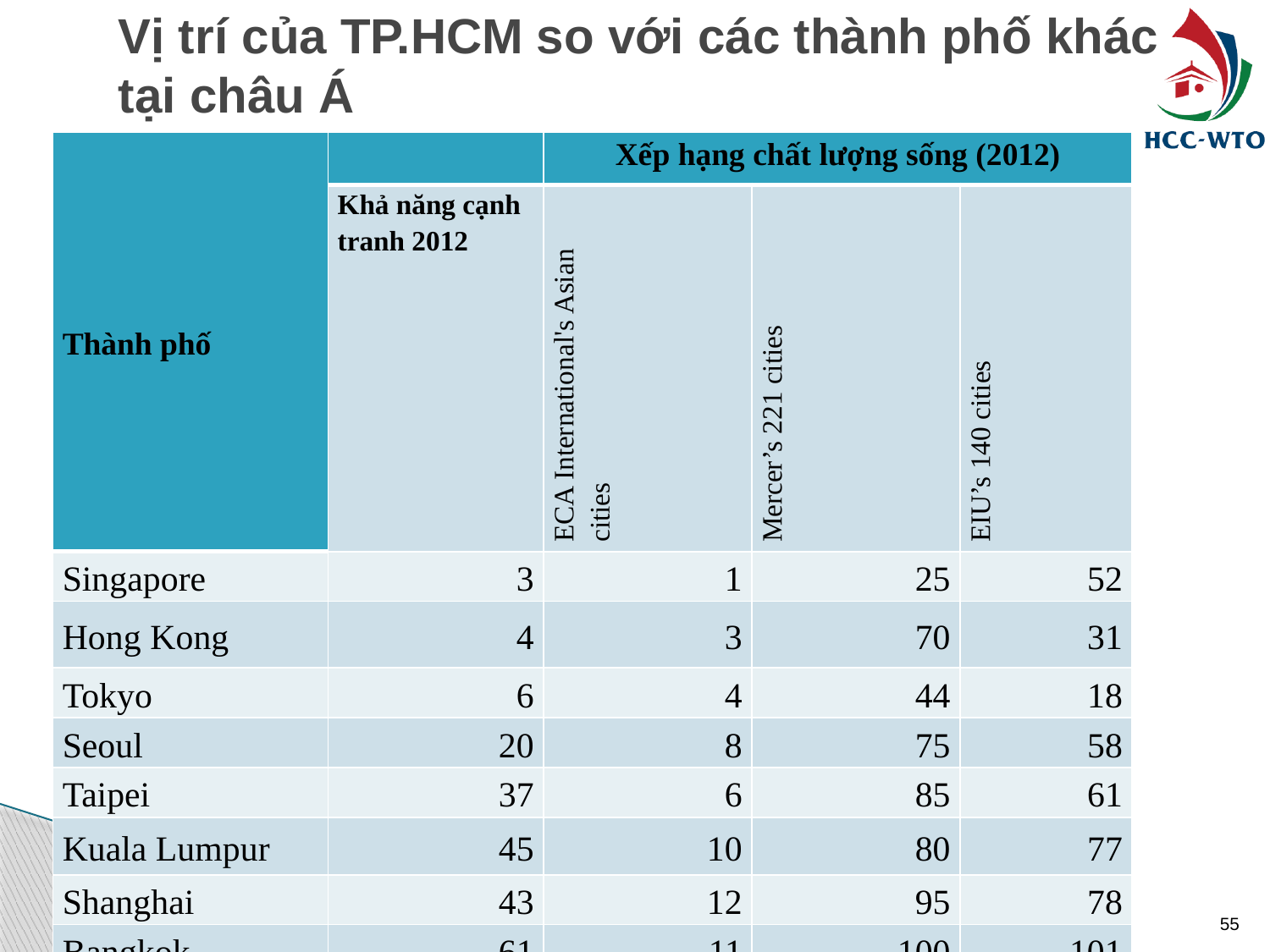

# Vị trí của TP.HCM so với các thành phố khác tại châu Á
| Thành phố |  | Xếp hạng chất lượng sống (2012) |  |  |
| --- | --- | --- | --- | --- |
|  | Khả năng cạnh tranh 2012 | ECA International's Asian cities | Mercer’s 221 cities | EIU’s 140 cities |
| Singapore | 3 | 1 | 25 | 52 |
| Hong Kong | 4 | 3 | 70 | 31 |
| Tokyo | 6 | 4 | 44 | 18 |
| Seoul | 20 | 8 | 75 | 58 |
| Taipei | 37 | 6 | 85 | 61 |
| Kuala Lumpur | 45 | 10 | 80 | 77 |
| Shanghai | 43 | 12 | 95 | 78 |
| Bangkok | 61 | 11 | 100 | 101 |
| Mumbai | 70 | 33 | 144 | 116 |
| Manila | 85 | 28 | 120 | 105 |
| Jakarta | 81 | 38 | 131 | 118 |
| Hanoi | 104 | 22 | 147 | 120 |
| HCMC | 109 | 21 | 149 | 123 |
55